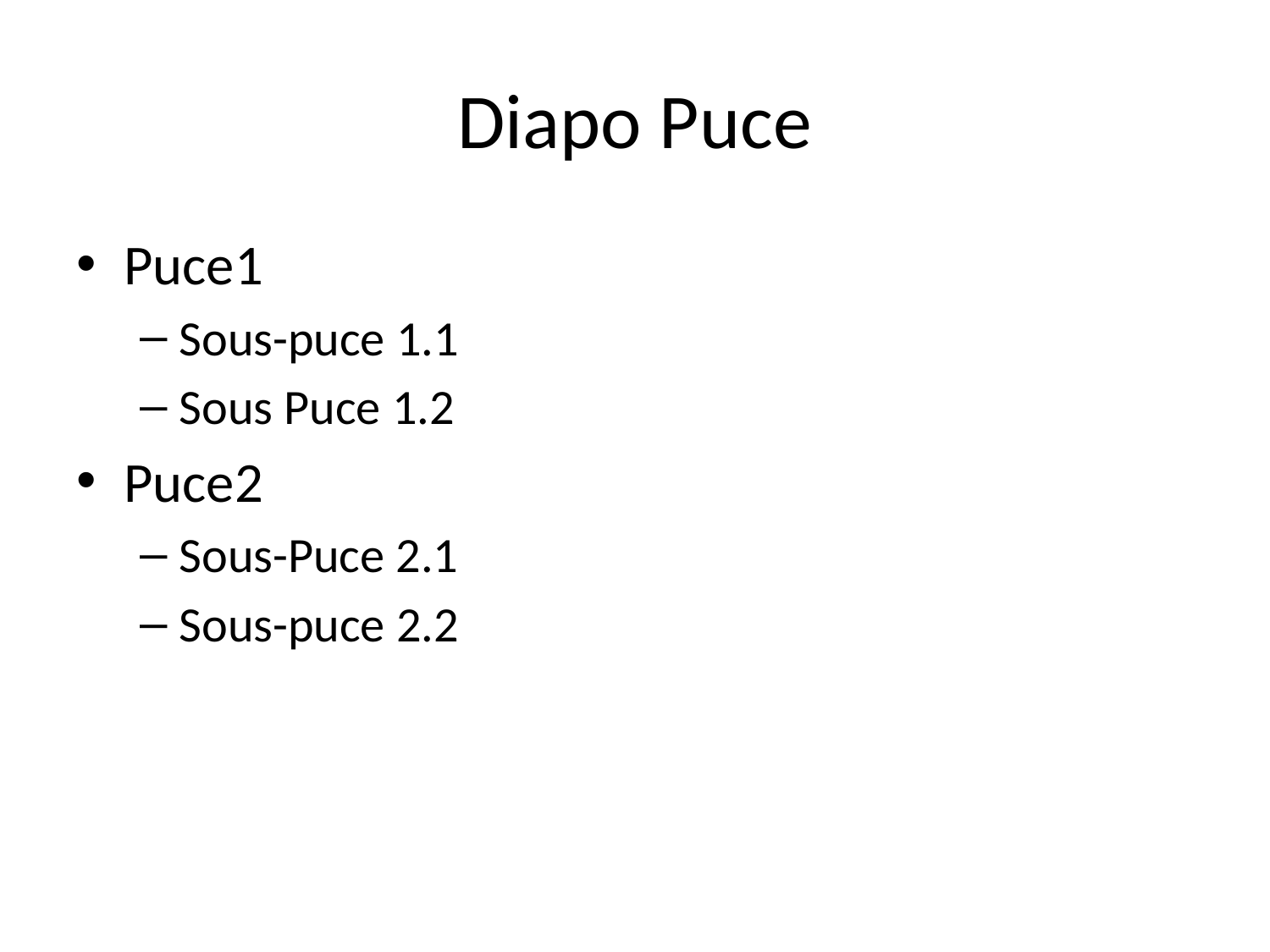

# Diapo Puce
Puce1
Sous-puce 1.1
Sous Puce 1.2
Puce2
Sous-Puce 2.1
Sous-puce 2.2